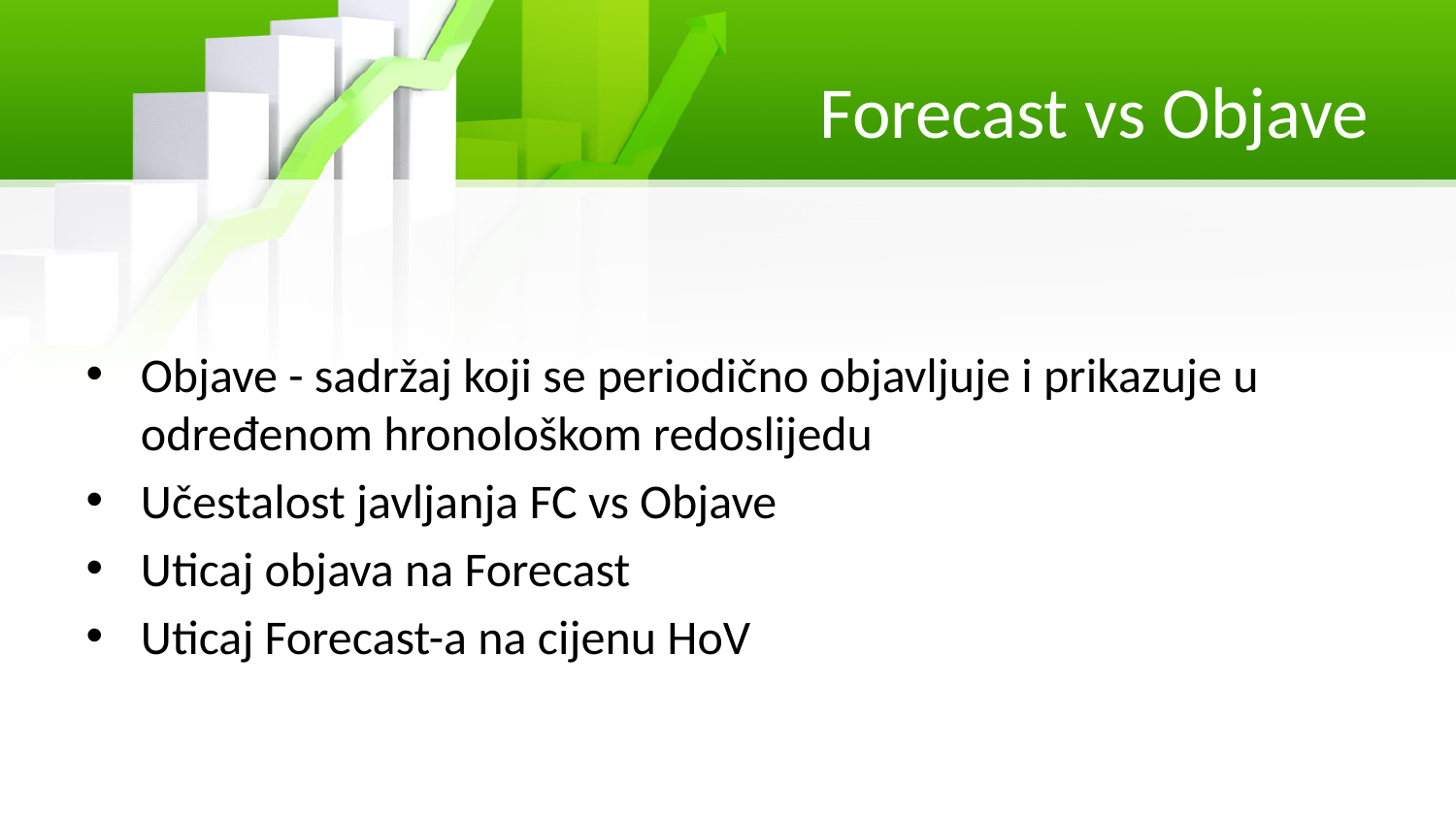

# Forecast vs Objave

Objave - sadržaj koji se periodično objavljuje i prikazuje u određenom hronološkom redoslijedu
Učestalost javljanja FC vs Objave
Uticaj objava na Forecast
Uticaj Forecast-a na cijenu HoV